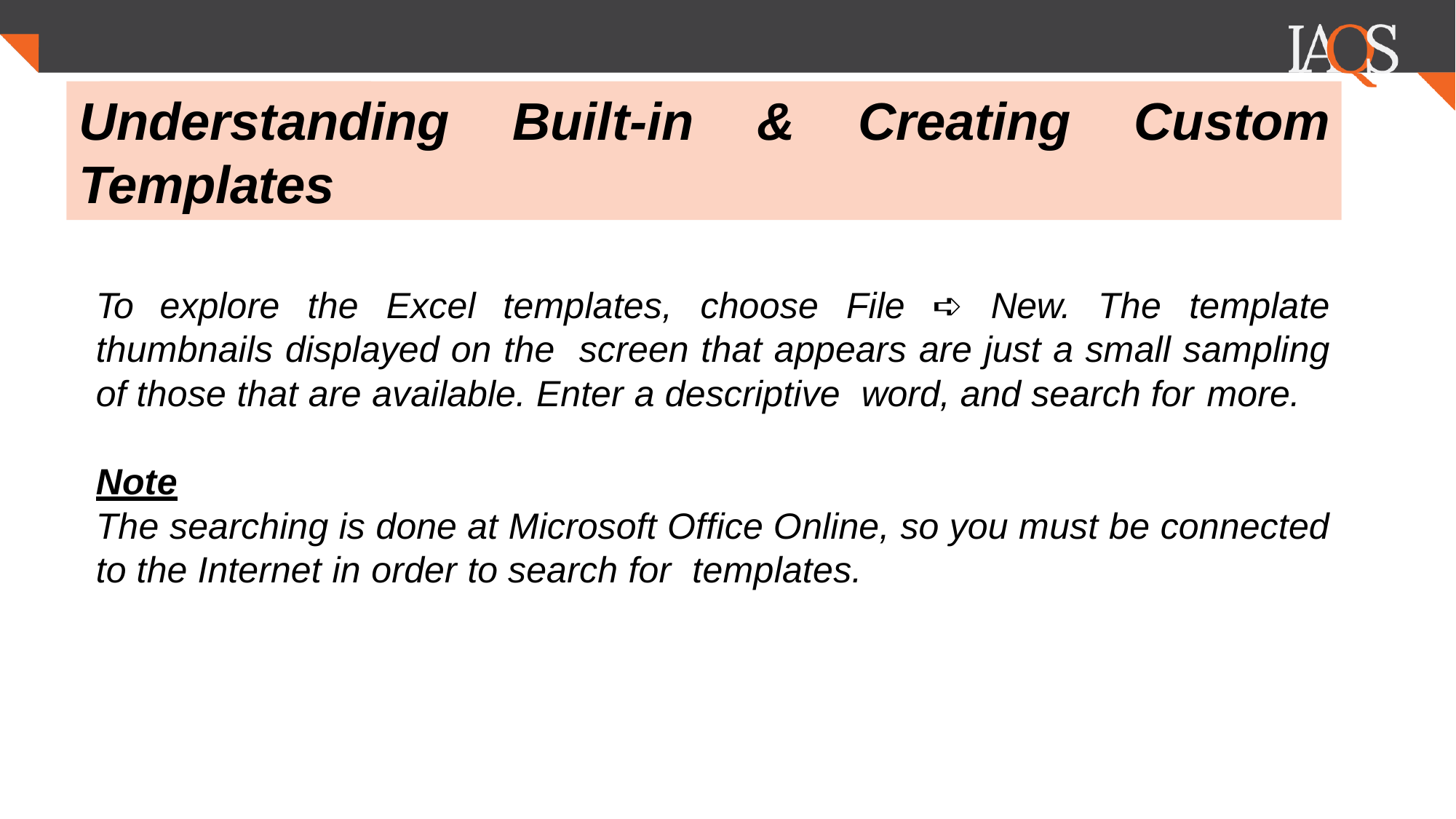

.
# Understanding Built-in & Creating Custom Templates

To explore the Excel templates, choose File ➪ New. The template thumbnails displayed on the  screen that appears are just a small sampling of those that are available. Enter a descriptive  word, and search for more.

Note
The searching is done at Microsoft Office Online, so you must be connected to the Internet in order to search for  templates.